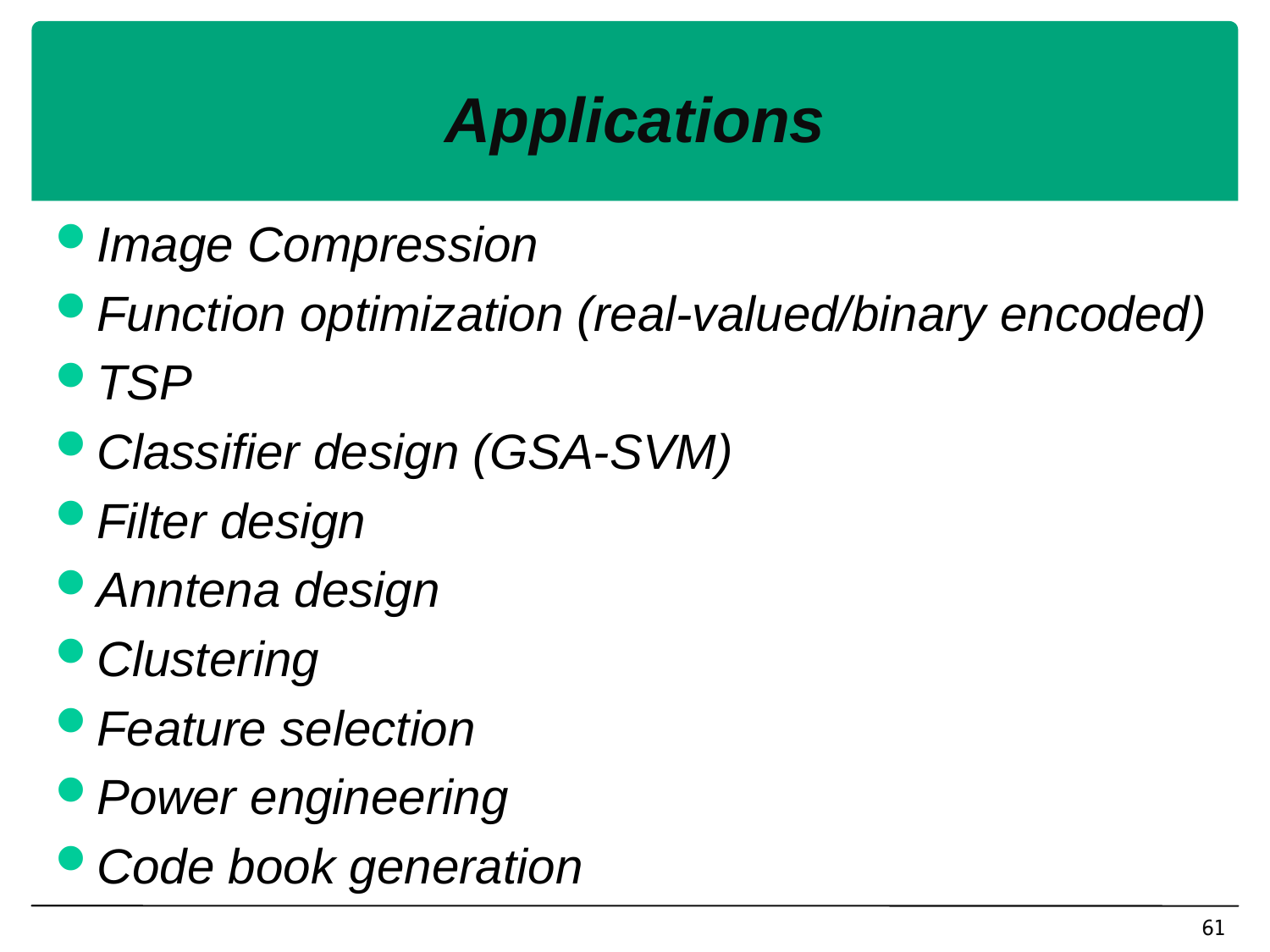

# Applications
Image Compression
Function optimization (real-valued/binary encoded)
TSP
Classifier design (GSA-SVM)
Filter design
Anntena design
Clustering
Feature selection
Power engineering
Code book generation
61